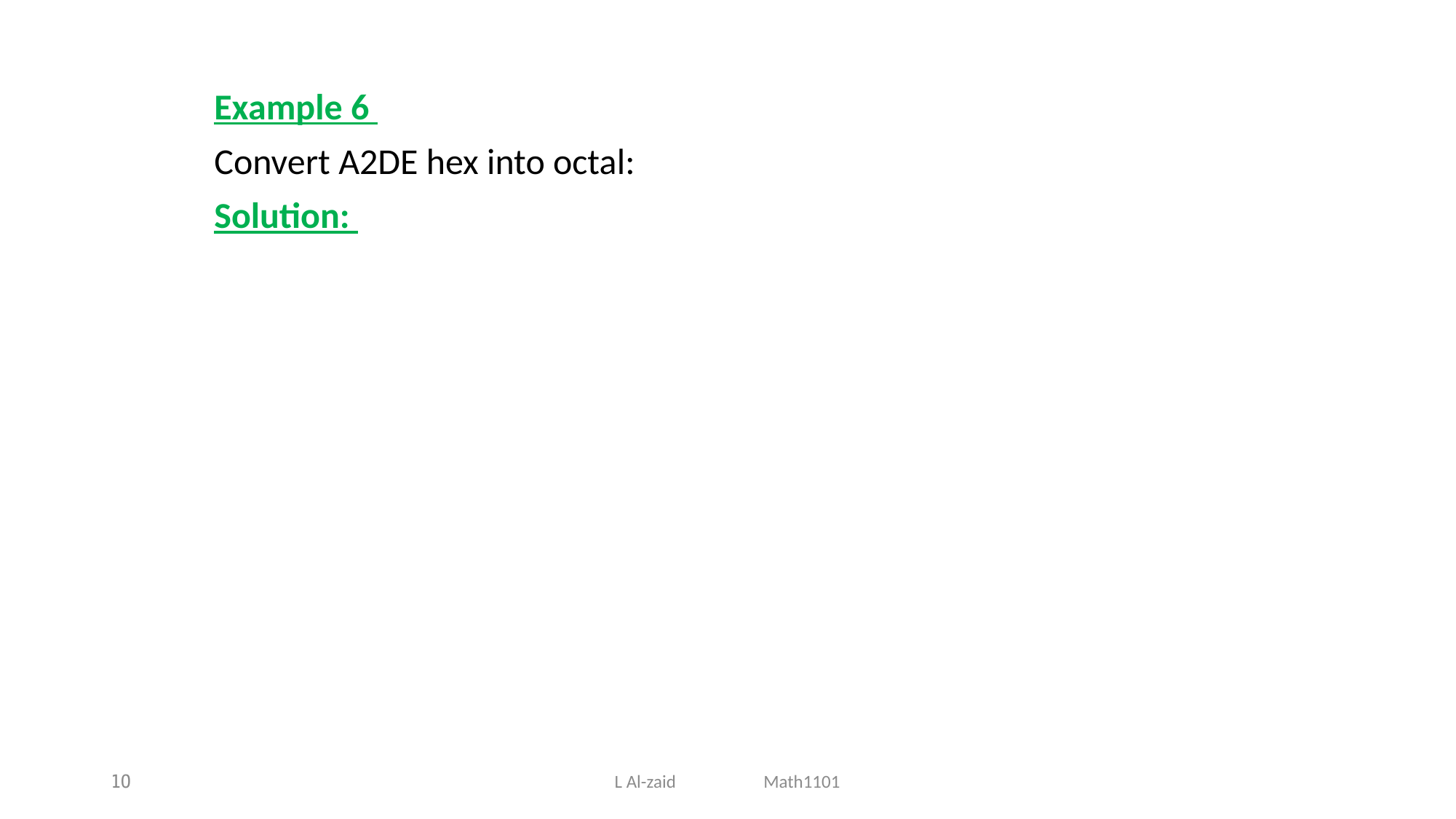

Example 6
Convert A2DE hex into octal:
Solution:

10
L Al-zaid                     Math1101